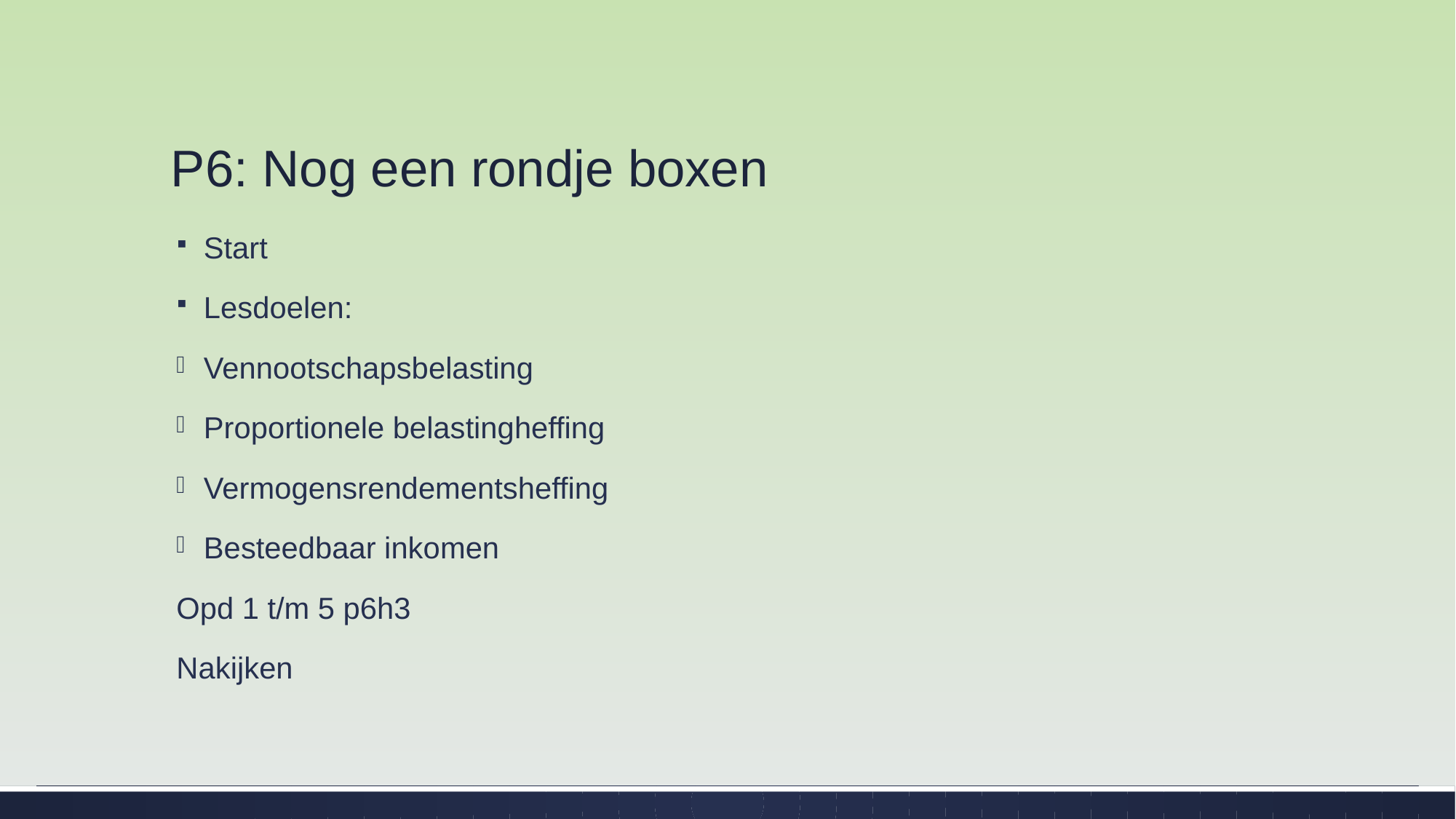

# P6: Nog een rondje boxen
Start
Lesdoelen:
Vennootschapsbelasting
Proportionele belastingheffing
Vermogensrendementsheffing
Besteedbaar inkomen
Opd 1 t/m 5 p6h3
Nakijken